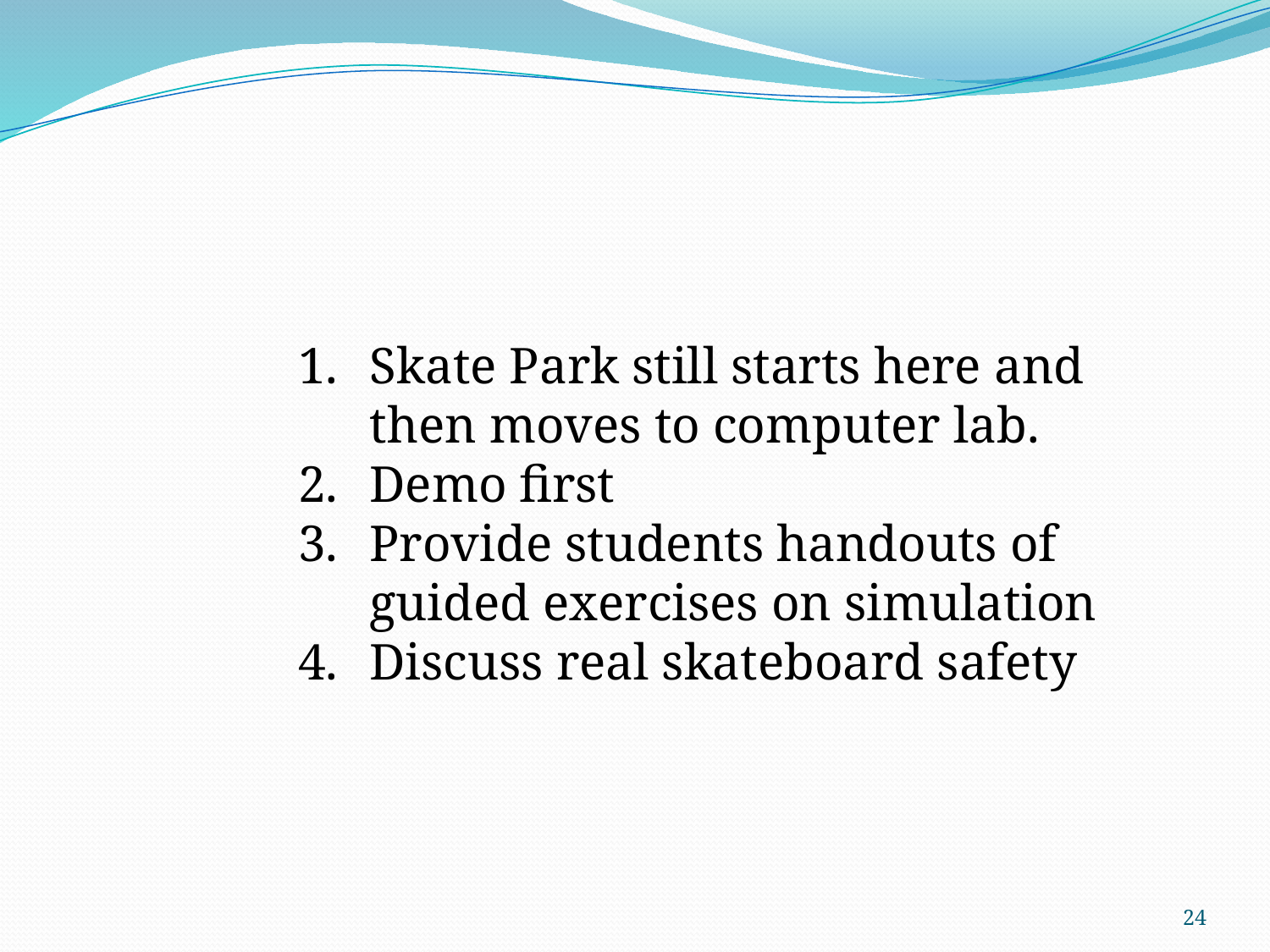

Skate Park still starts here and then moves to computer lab.
Demo first
Provide students handouts of guided exercises on simulation
Discuss real skateboard safety
24